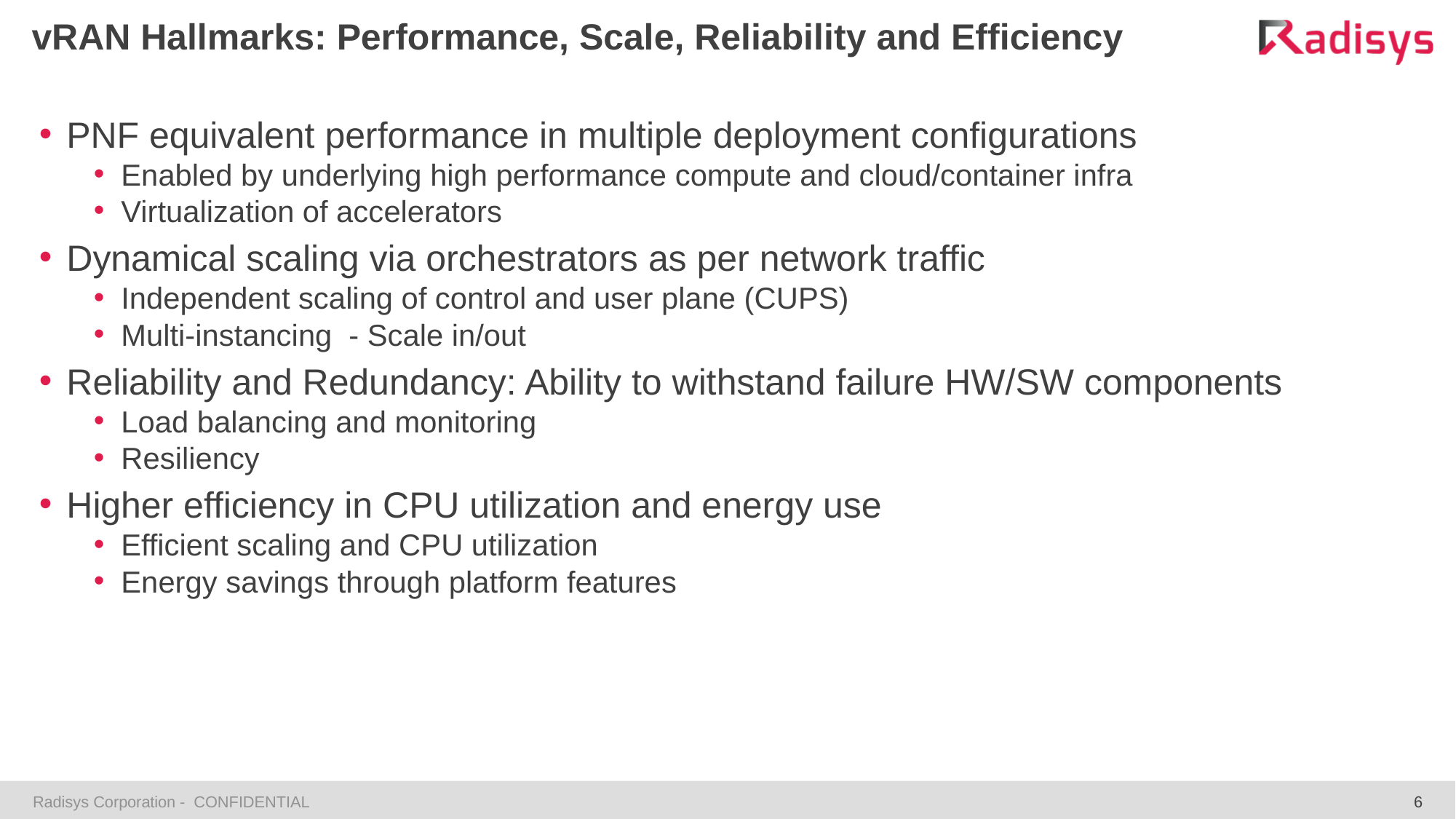

# vRAN Hallmarks: Performance, Scale, Reliability and Efficiency
PNF equivalent performance in multiple deployment configurations
Enabled by underlying high performance compute and cloud/container infra
Virtualization of accelerators
Dynamical scaling via orchestrators as per network traffic
Independent scaling of control and user plane (CUPS)
Multi-instancing  - Scale in/out
Reliability and Redundancy: Ability to withstand failure HW/SW components
Load balancing and monitoring
Resiliency
Higher efficiency in CPU utilization and energy use
Efficient scaling and CPU utilization
Energy savings through platform features
Radisys Corporation -  CONFIDENTIAL